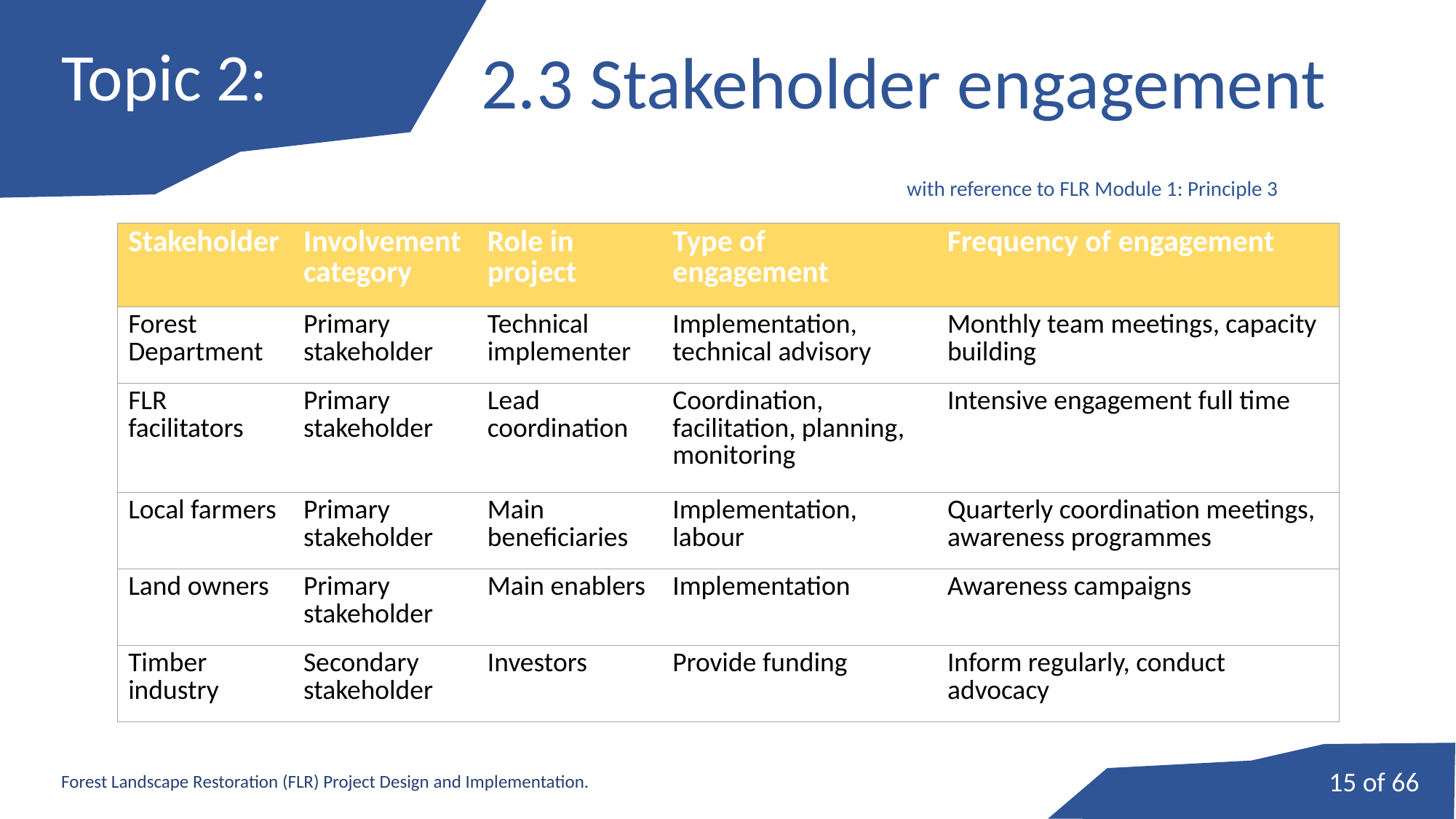

# Topic 2:
2.3 Stakeholder engagement                                with reference to FLR Module 1: Principle 3
| Stakeholder | Involvement category | Role in project | Type of engagement | Frequency of engagement |
| --- | --- | --- | --- | --- |
| Forest Department | Primary stakeholder | Technical implementer | Implementation, technical advisory | Monthly team meetings, capacity building |
| FLR facilitators | Primary stakeholder | Lead coordination | Coordination, facilitation, planning, monitoring | Intensive engagement full time |
| Local farmers | Primary stakeholder | Main beneficiaries | Implementation, labour | Quarterly coordination meetings, awareness programmes |
| Land owners | Primary stakeholder | Main enablers | Implementation | Awareness campaigns |
| Timber industry | Secondary stakeholder | Investors | Provide funding | Inform regularly, conduct advocacy |
15 of 66

Forest Landscape Restoration (FLR) Project Design and Implementation.